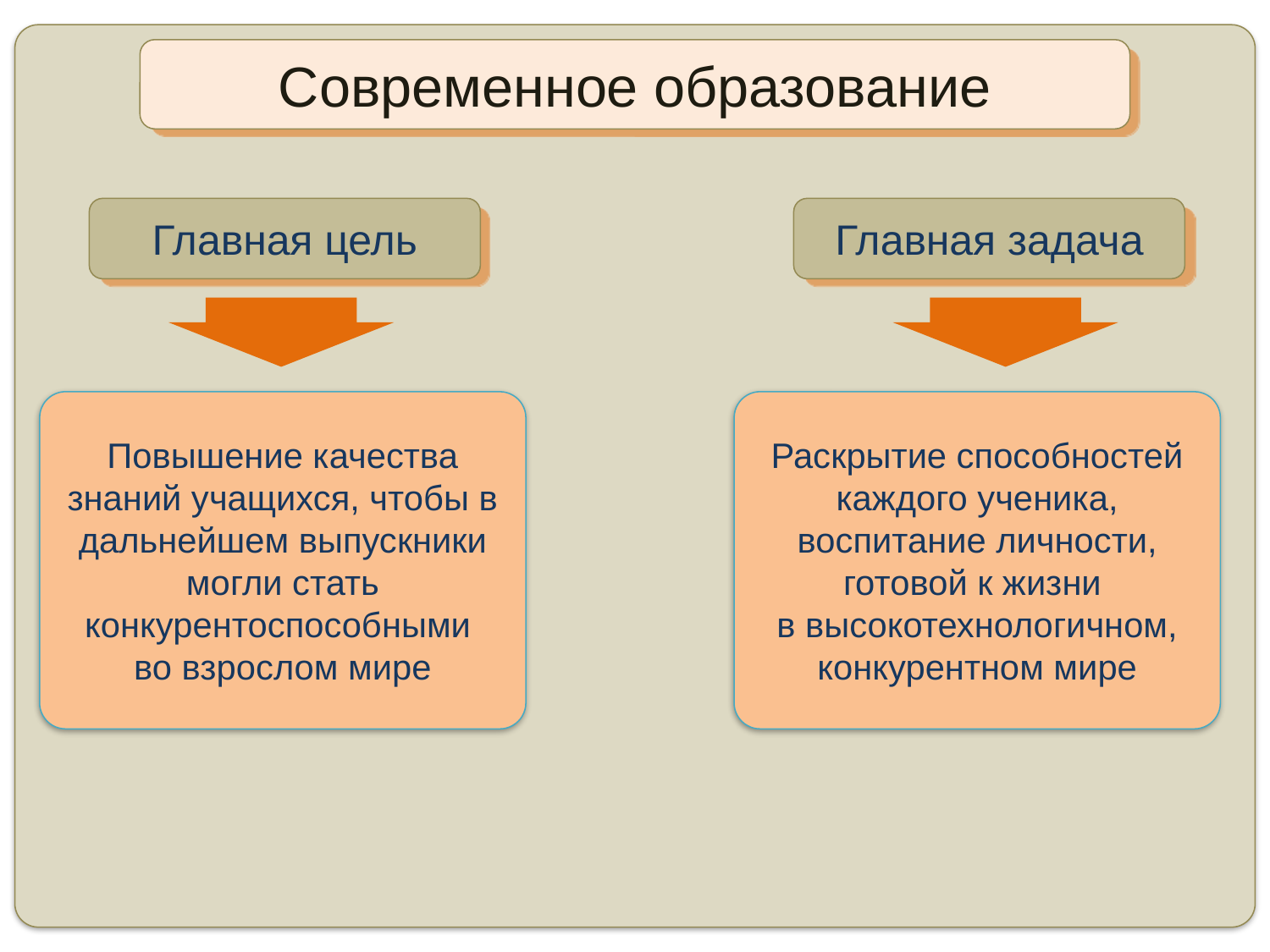

Современное образование
Главная цель
Главная задача

Повышение качества знаний учащихся, чтобы в дальнейшем выпускники могли стать конкурентоспособными
во взрослом мире
Раскрытие способностей каждого ученика, воспитание личности, готовой к жизни
в высокотехнологичном, конкурентном мире